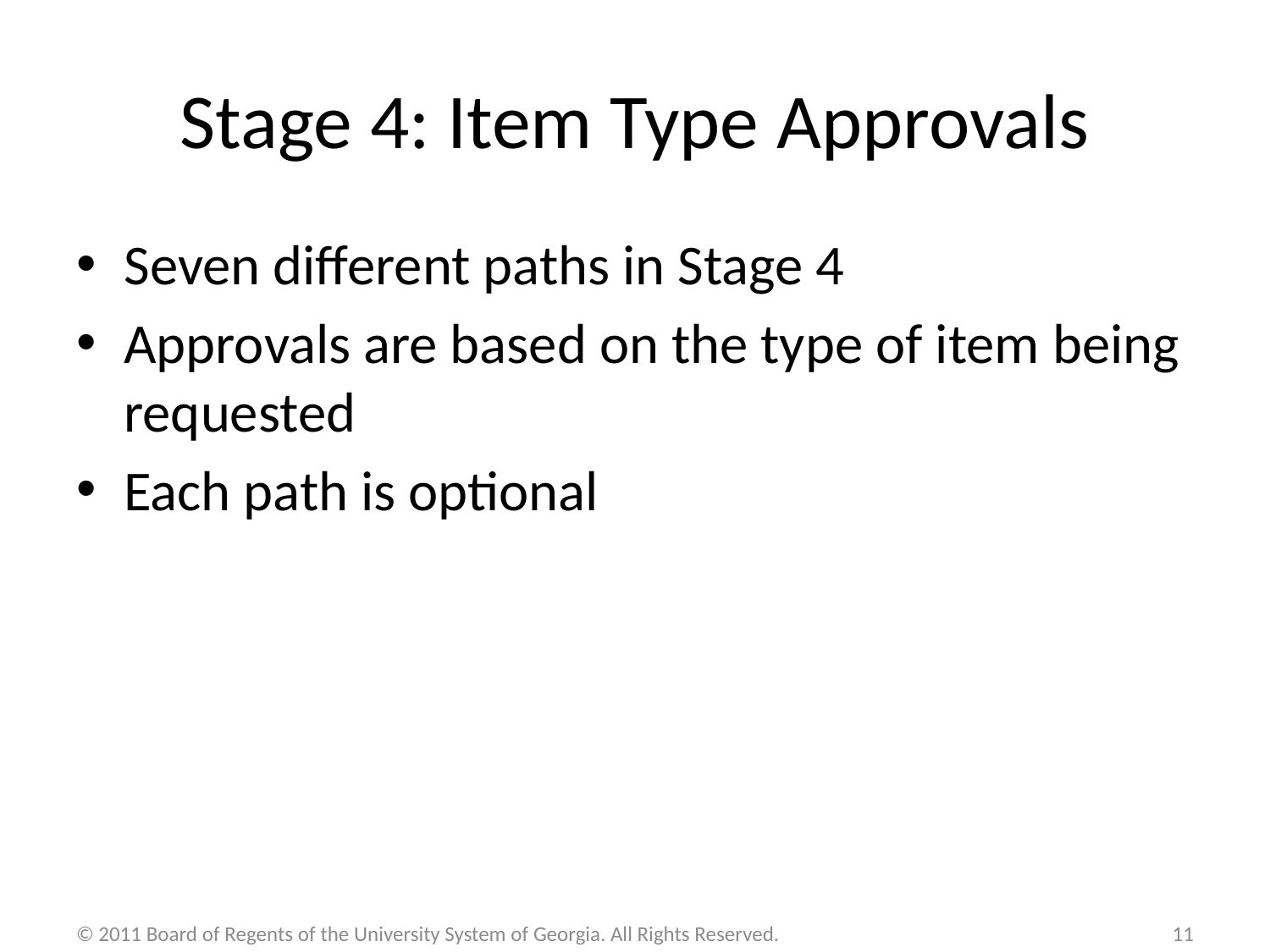

# Stage 4: Item Type Approvals
Seven different paths in Stage 4
Approvals are based on the type of item being requested
Each path is optional
© 2011 Board of Regents of the University System of Georgia. All Rights Reserved.
11